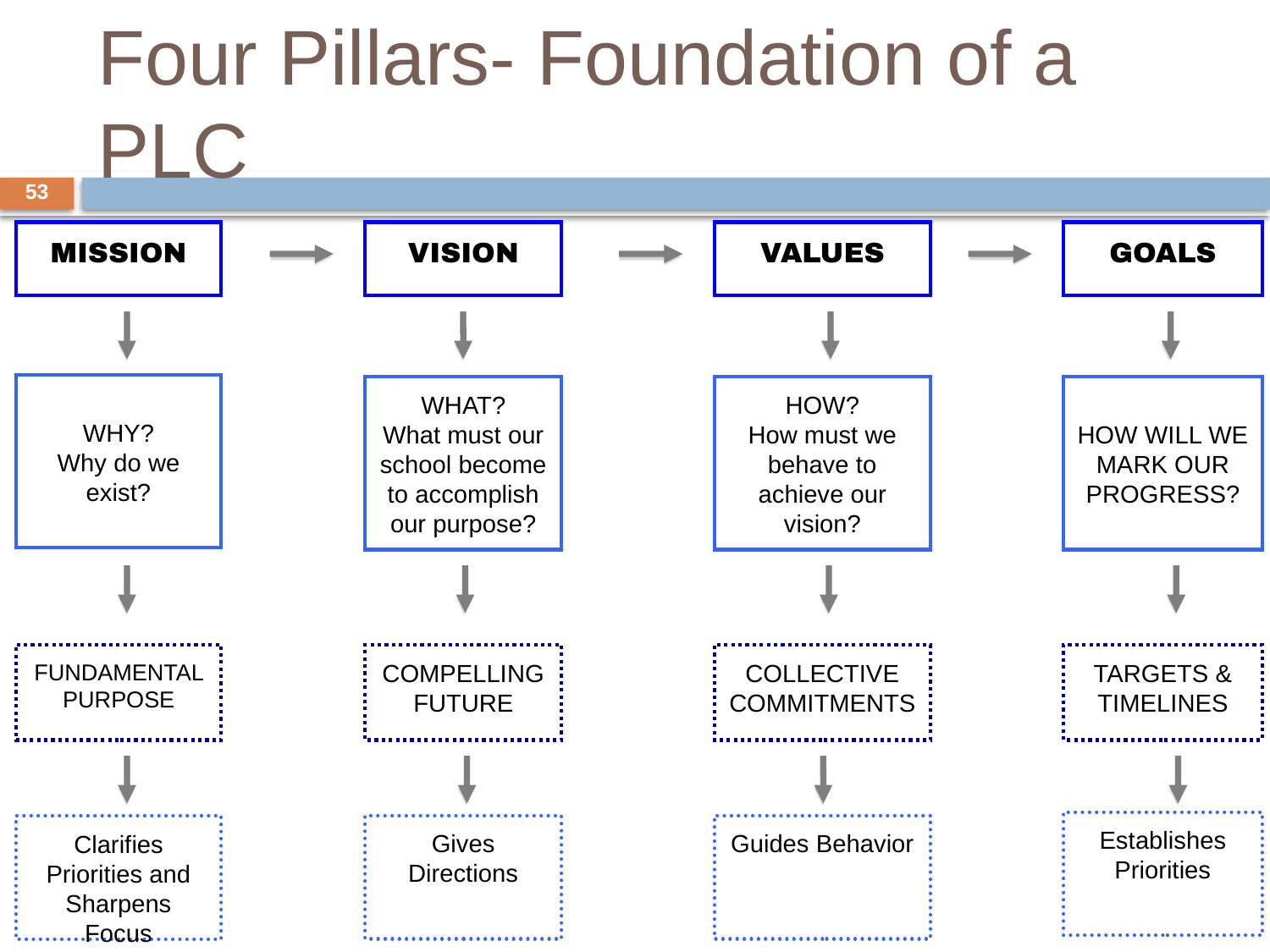

# Four Pillars- Foundation of a PLC
53
MISSION
VISION
VALUES
GOALS

WHY?
Why do we exist?
WHAT?
What must our school become to accomplish our purpose?
HOW?
How must we behave to achieve our vision?

HOW WILL WE MARK OUR PROGRESS?

FUNDAMENTAL PURPOSE
COMPELLING FUTURE
COLLECTIVE COMMITMENTS
TARGETS & TIMELINES

Establishes Priorities
Gives Directions
Guides Behavior
Clarifies
Priorities and Sharpens Focus